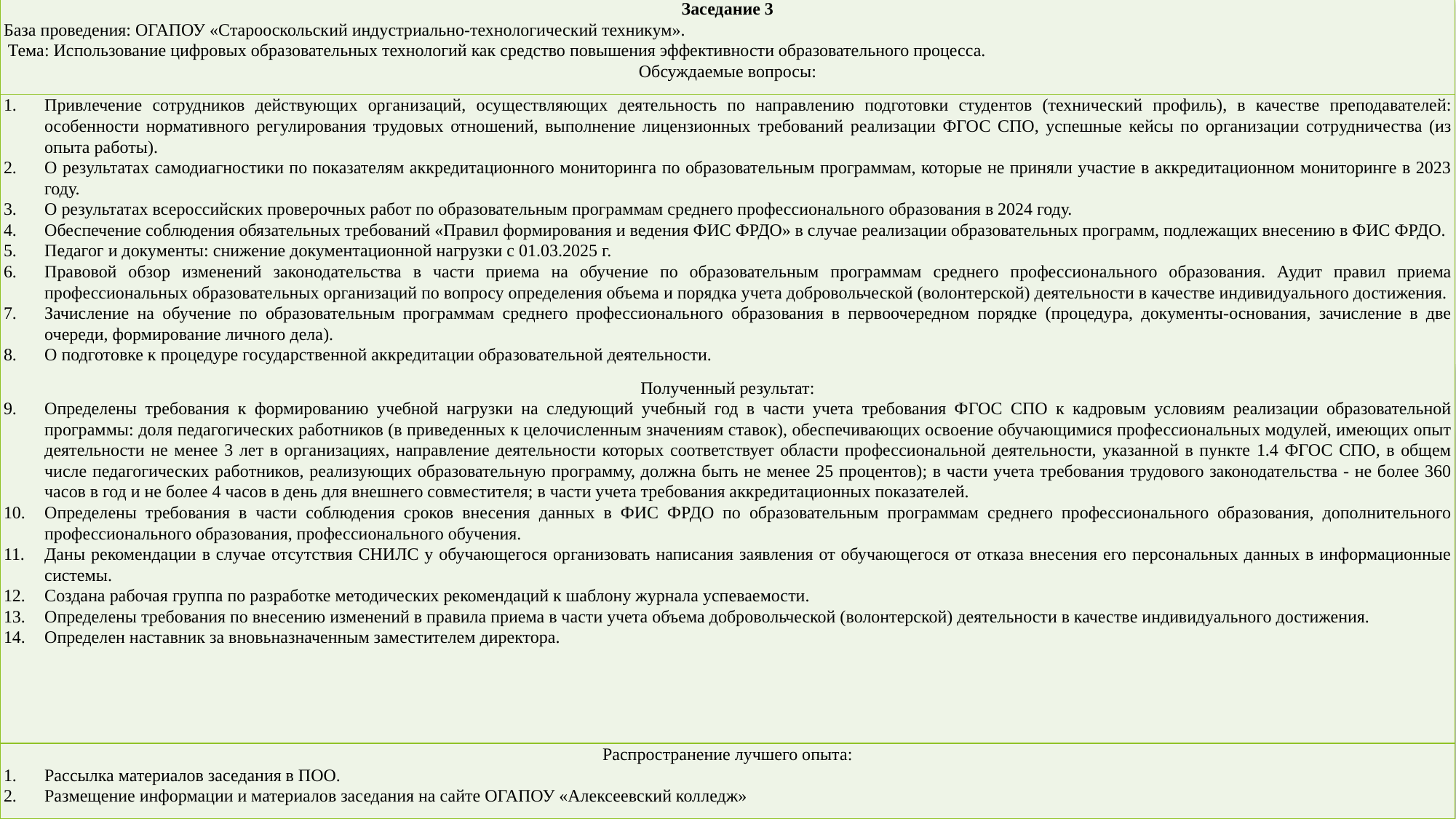

| Заседание 3 База проведения: ОГАПОУ «Старооскольский индустриально-технологический техникум». Тема: Использование цифровых образовательных технологий как средство повышения эффективности образовательного процесса. Обсуждаемые вопросы: |
| --- |
| Привлечение сотрудников действующих организаций, осуществляющих деятельность по направлению подготовки студентов (технический профиль), в качестве преподавателей: особенности нормативного регулирования трудовых отношений, выполнение лицензионных требований реализации ФГОС СПО, успешные кейсы по организации сотрудничества (из опыта работы). О результатах самодиагностики по показателям аккредитационного мониторинга по образовательным программам, которые не приняли участие в аккредитационном мониторинге в 2023 году. О результатах всероссийских проверочных работ по образовательным программам среднего профессионального образования в 2024 году. Обеспечение соблюдения обязательных требований «Правил формирования и ведения ФИС ФРДО» в случае реализации образовательных программ, подлежащих внесению в ФИС ФРДО. Педагог и документы: снижение документационной нагрузки с 01.03.2025 г. Правовой обзор изменений законодательства в части приема на обучение по образовательным программам среднего профессионального образования. Аудит правил приема профессиональных образовательных организаций по вопросу определения объема и порядка учета добровольческой (волонтерской) деятельности в качестве индивидуального достижения. Зачисление на обучение по образовательным программам среднего профессионального образования в первоочередном порядке (процедура, документы-основания, зачисление в две очереди, формирование личного дела). О подготовке к процедуре государственной аккредитации образовательной деятельности. Полученный результат: Определены требования к формированию учебной нагрузки на следующий учебный год в части учета требования ФГОС СПО к кадровым условиям реализации образовательной программы: доля педагогических работников (в приведенных к целочисленным значениям ставок), обеспечивающих освоение обучающимися профессиональных модулей, имеющих опыт деятельности не менее 3 лет в организациях, направление деятельности которых соответствует области профессиональной деятельности, указанной в пункте 1.4 ФГОС СПО, в общем числе педагогических работников, реализующих образовательную программу, должна быть не менее 25 процентов); в части учета требования трудового законодательства - не более 360 часов в год и не более 4 часов в день для внешнего совместителя; в части учета требования аккредитационных показателей. Определены требования в части соблюдения сроков внесения данных в ФИС ФРДО по образовательным программам среднего профессионального образования, дополнительного профессионального образования, профессионального обучения. Даны рекомендации в случае отсутствия СНИЛС у обучающегося организовать написания заявления от обучающегося от отказа внесения его персональных данных в информационные системы. Создана рабочая группа по разработке методических рекомендаций к шаблону журнала успеваемости. Определены требования по внесению изменений в правила приема в части учета объема добровольческой (волонтерской) деятельности в качестве индивидуального достижения. Определен наставник за вновьназначенным заместителем директора. |
| Распространение лучшего опыта: Рассылка материалов заседания в ПОО. Размещение информации и материалов заседания на сайте ОГАПОУ «Алексеевский колледж» |